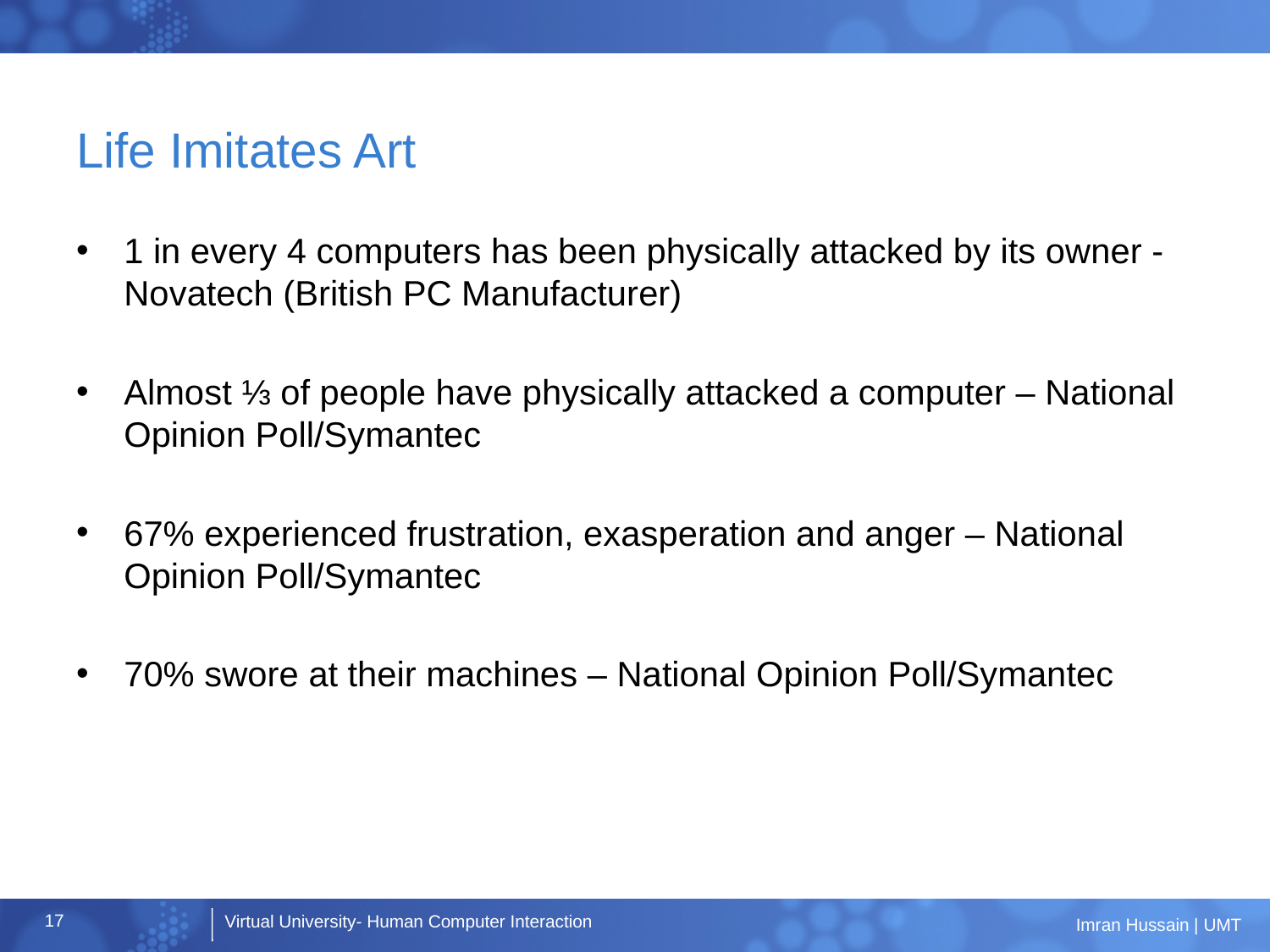

# Life Imitates Art
1 in every 4 computers has been physically attacked by its owner - Novatech (British PC Manufacturer)

Almost ⅓ of people have physically attacked a computer – National Opinion Poll/Symantec

67% experienced frustration, exasperation and anger – National Opinion Poll/Symantec

70% swore at their machines – National Opinion Poll/Symantec